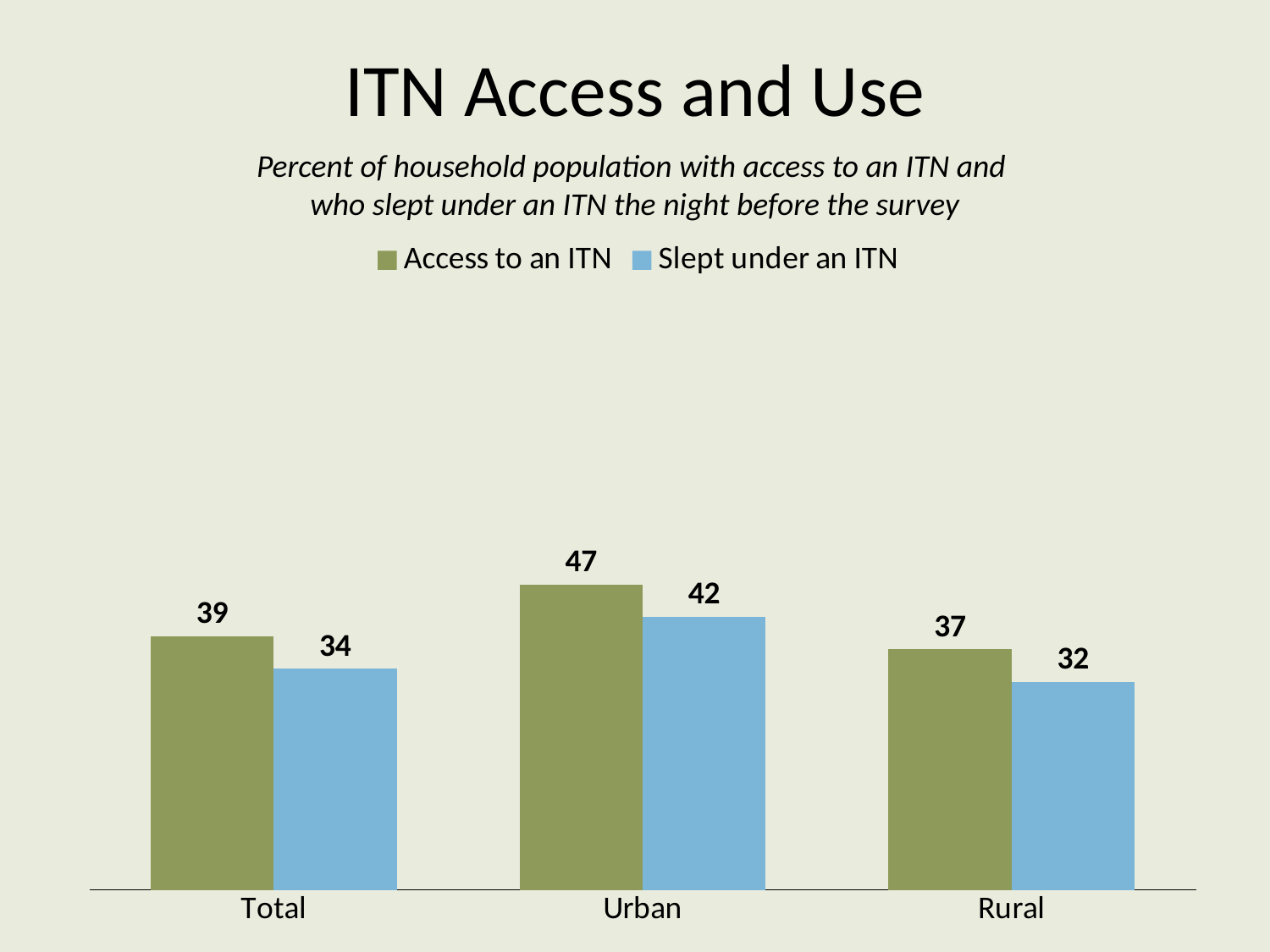

# ITN Access and Use
Percent of household population with access to an ITN and
who slept under an ITN the night before the survey

### Chart

| Category | Access to an ITN | Slept under an ITN |
|---|---|---|
| Total | 39.0 | 34.0 |
| Urban | 47.0 | 42.0 |
| Rural | 37.0 | 32.0 |